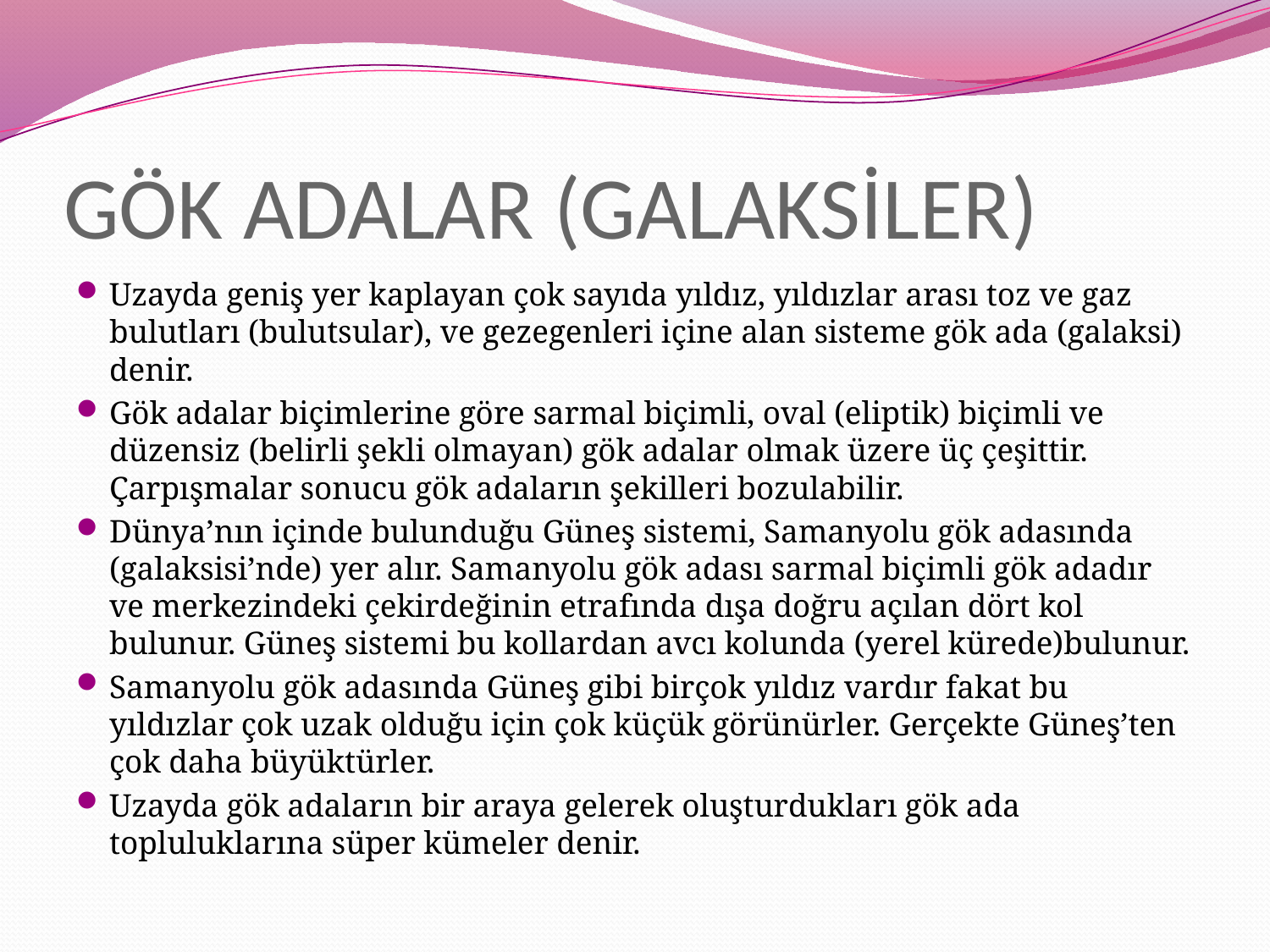

# GÖK ADALAR (GALAKSİLER)
Uzayda geniş yer kaplayan çok sayıda yıldız, yıldızlar arası toz ve gaz bulutları (bulutsular), ve gezegenleri içine alan sisteme gök ada (galaksi) denir.
Gök adalar biçimlerine göre sarmal biçimli, oval (eliptik) biçimli ve düzensiz (belirli şekli olmayan) gök adalar olmak üzere üç çeşittir. Çarpışmalar sonucu gök adaların şekilleri bozulabilir.
Dünya’nın içinde bulunduğu Güneş sistemi, Samanyolu gök adasında (galaksisi’nde) yer alır. Samanyolu gök adası sarmal biçimli gök adadır ve merkezindeki çekirdeğinin etrafında dışa doğru açılan dört kol bulunur. Güneş sistemi bu kollardan avcı kolunda (yerel kürede)bulunur.
Samanyolu gök adasında Güneş gibi birçok yıldız vardır fakat bu yıldızlar çok uzak olduğu için çok küçük görünürler. Gerçekte Güneş’ten çok daha büyüktürler.
Uzayda gök adaların bir araya gelerek oluşturdukları gök ada topluluklarına süper kümeler denir.